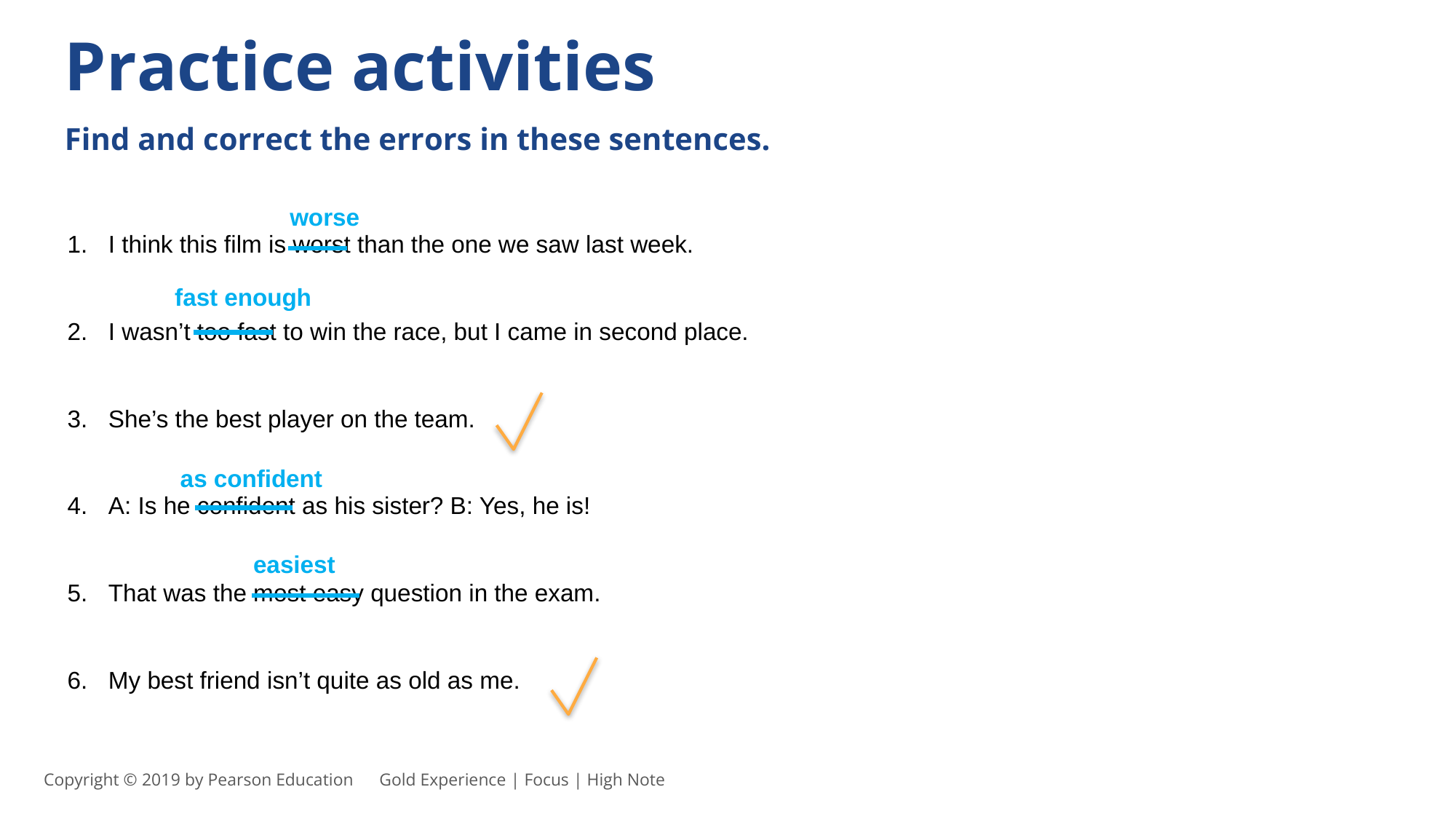

Practice activities
Find and correct the errors in these sentences.

I think this film is worst than the one we saw last week.

I wasn’t too fast to win the race, but I came in second place.

She’s the best player on the team.

A: Is he confident as his sister? B: Yes, he is!

That was the most easy question in the exam.

My best friend isn’t quite as old as me.

worse
fast enough

as confident
easiest

Copyright © 2019 by Pearson Education      Gold Experience | Focus | High Note